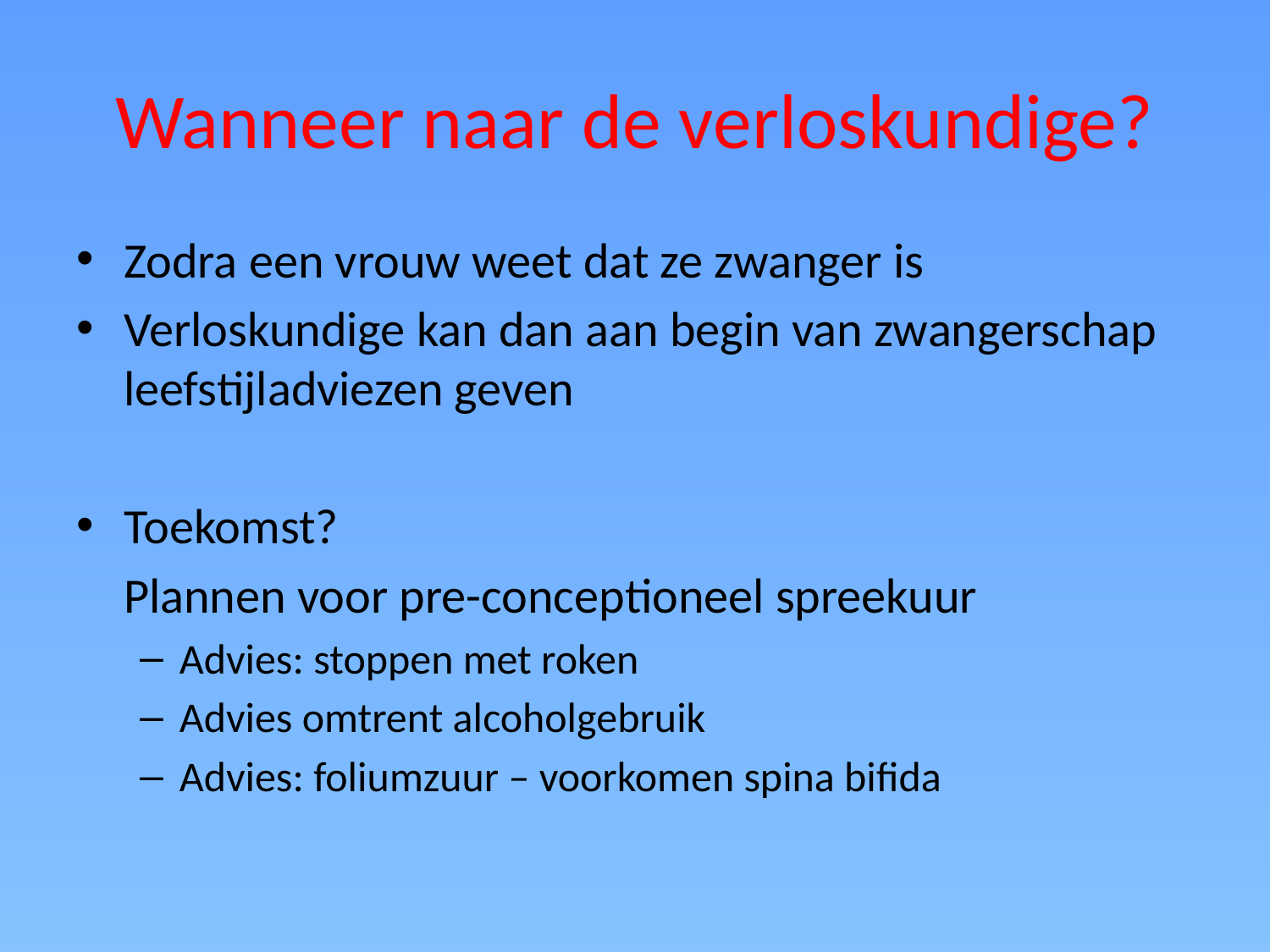

# Wanneer naar de verloskundige?
Zodra een vrouw weet dat ze zwanger is
Verloskundige kan dan aan begin van zwangerschap leefstijladviezen geven

Toekomst?
	Plannen voor pre-conceptioneel spreekuur
Advies: stoppen met roken
Advies omtrent alcoholgebruik
Advies: foliumzuur – voorkomen spina bifida